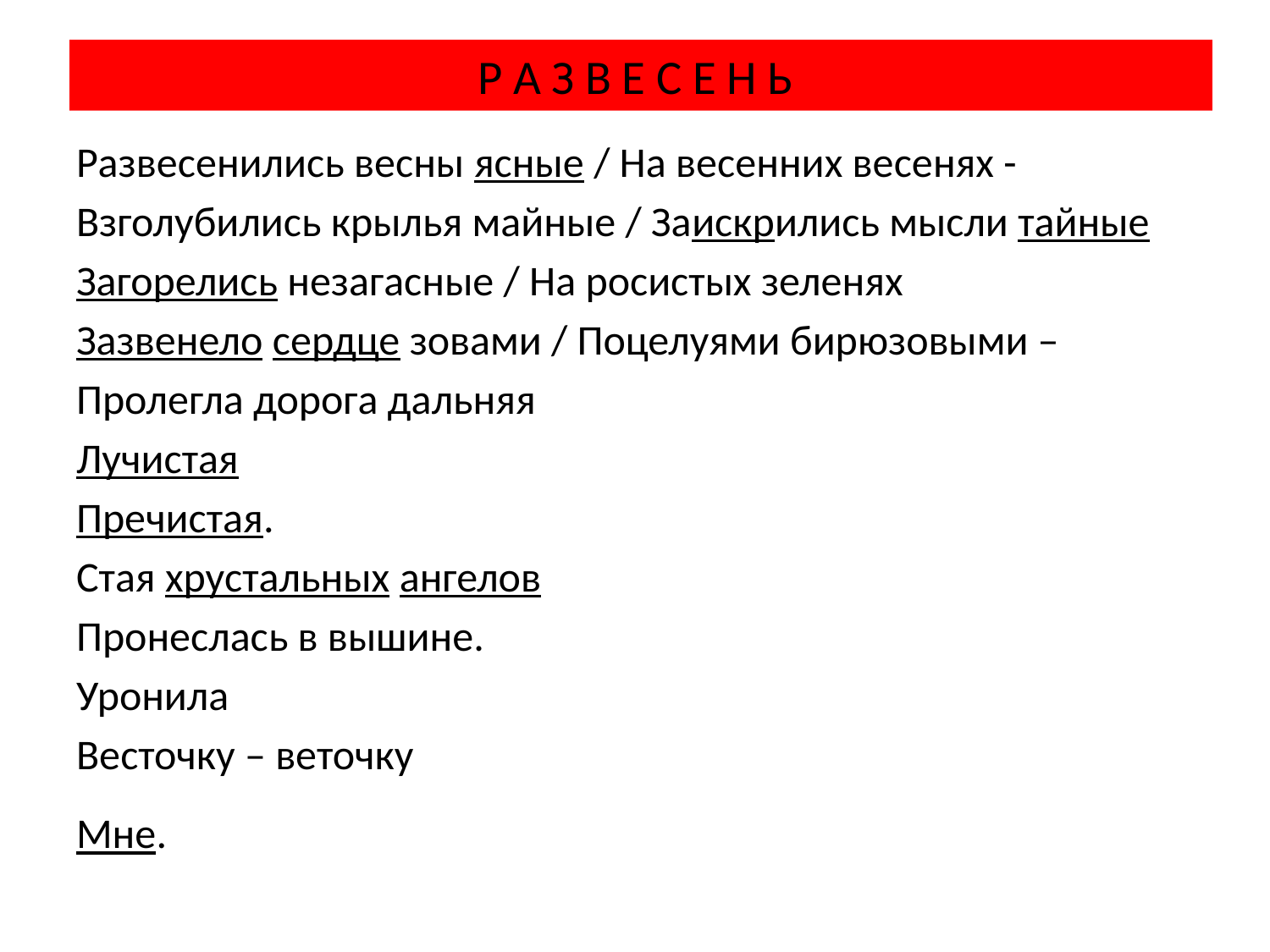

# Р А З В Е С Е Н Ь
Развесенились весны ясные / На весенних весенях -
Взголубились крылья майные / Заискрились мысли тайные
Загорелись незагасные / На росистых зеленях
Зазвенело сердце зовами / Поцелуями бирюзовыми –
Пролегла дорога дальняя
Лучистая
Пречистая.
Стая хрустальных ангелов
Пронеслась в вышине.
Уронила
Весточку – веточку
Мне.